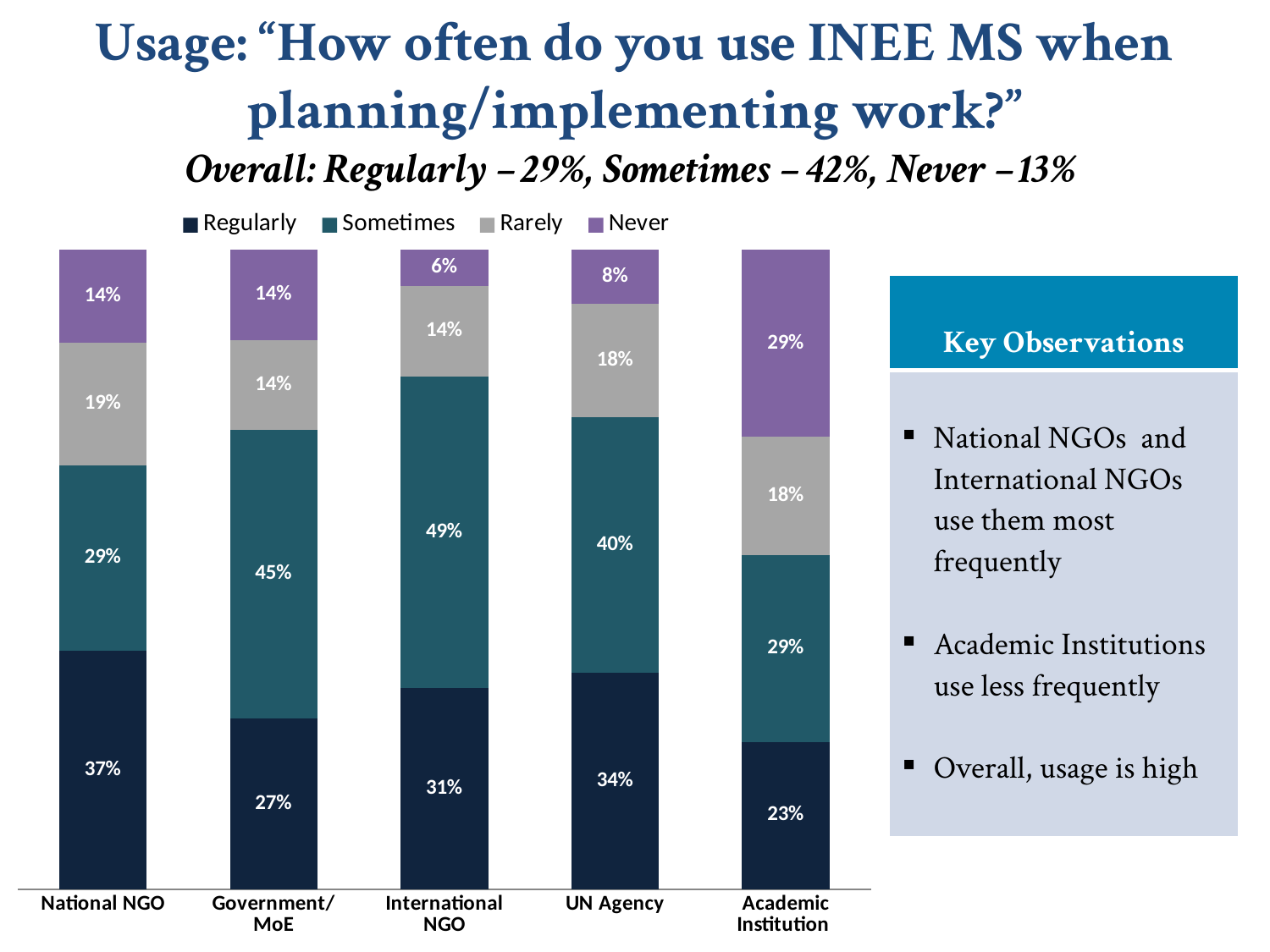

# Usage: “How often do you use INEE MS when planning/implementing work?” Overall: Regularly – 29%, Sometimes – 42%, Never – 13%

### Chart

| Category |  |  |  |  |
|---|---|---|---|---|
| National NGO | 0.373493975903616 | 0.289156626506024 | 0.192771084337349 | 0.144578313253012 |
| Government/MoE | 0.267605633802817 | 0.450704225352113 | 0.140845070422535 | 0.140845070422535 |
| International NGO | 0.314720812182743 | 0.487309644670052 | 0.142131979695431 | 0.0558375634517769 |
| UN Agency | 0.338461538461538 | 0.4 | 0.176923076923077 | 0.0846153846153846 |
| Academic Institution  | 0.230769230769232 | 0.292307692307694 | 0.184615384615385 | 0.292307692307694 |
| Key Observations |
| --- |
| National NGOs and International NGOs use them most frequently Academic Institutions use less frequently Overall, usage is high |